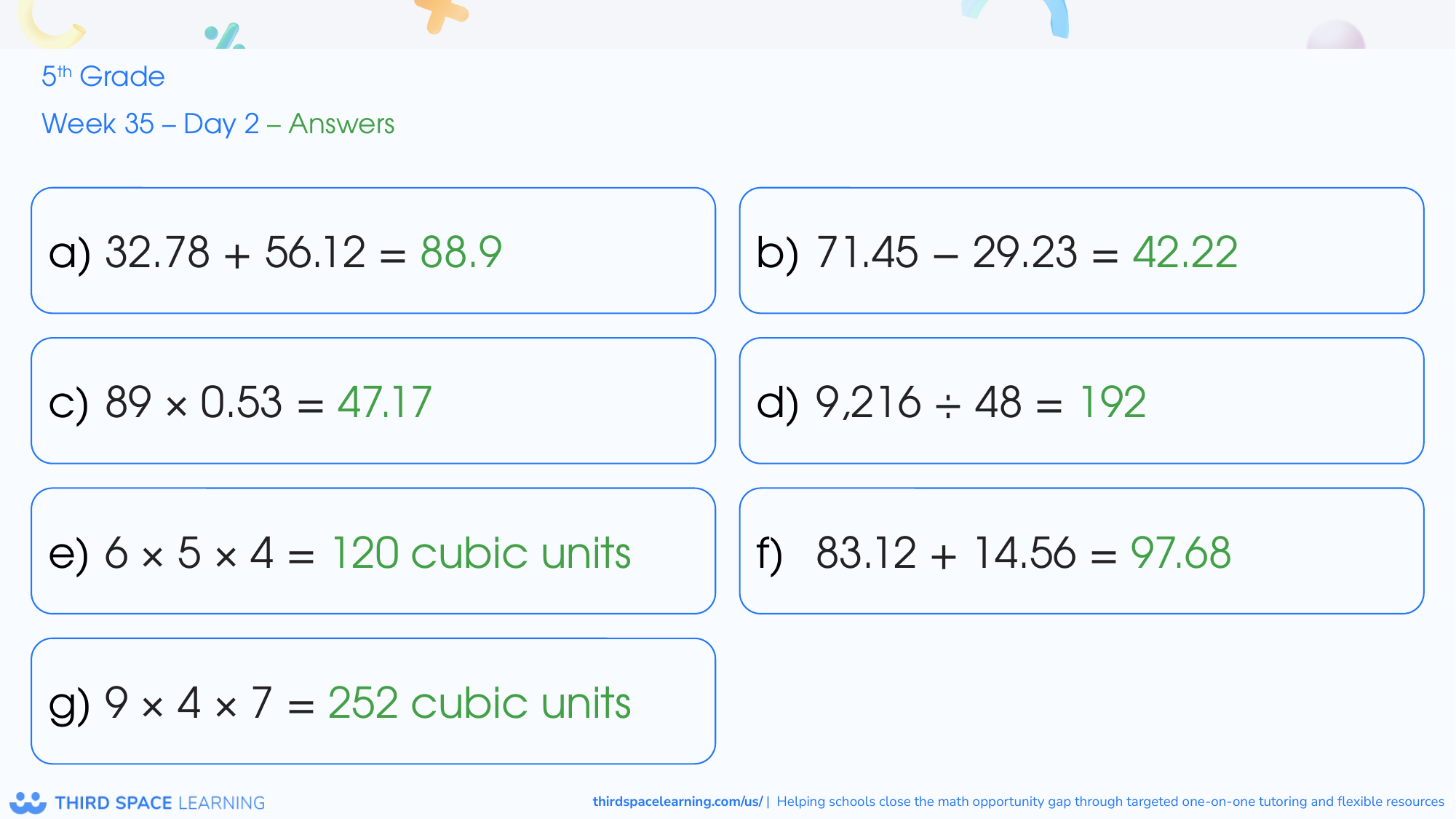

5th Grade
Week 35 – Day 2 – Answers
32.78 + 56.12 = 88.9
71.45 − 29.23 = 42.22
89 × 0.53 = 47.17
9,216 ÷ 48 = 192
6 × 5 × 4 = 120 cubic units
83.12 + 14.56 = 97.68
9 × 4 × 7 = 252 cubic units